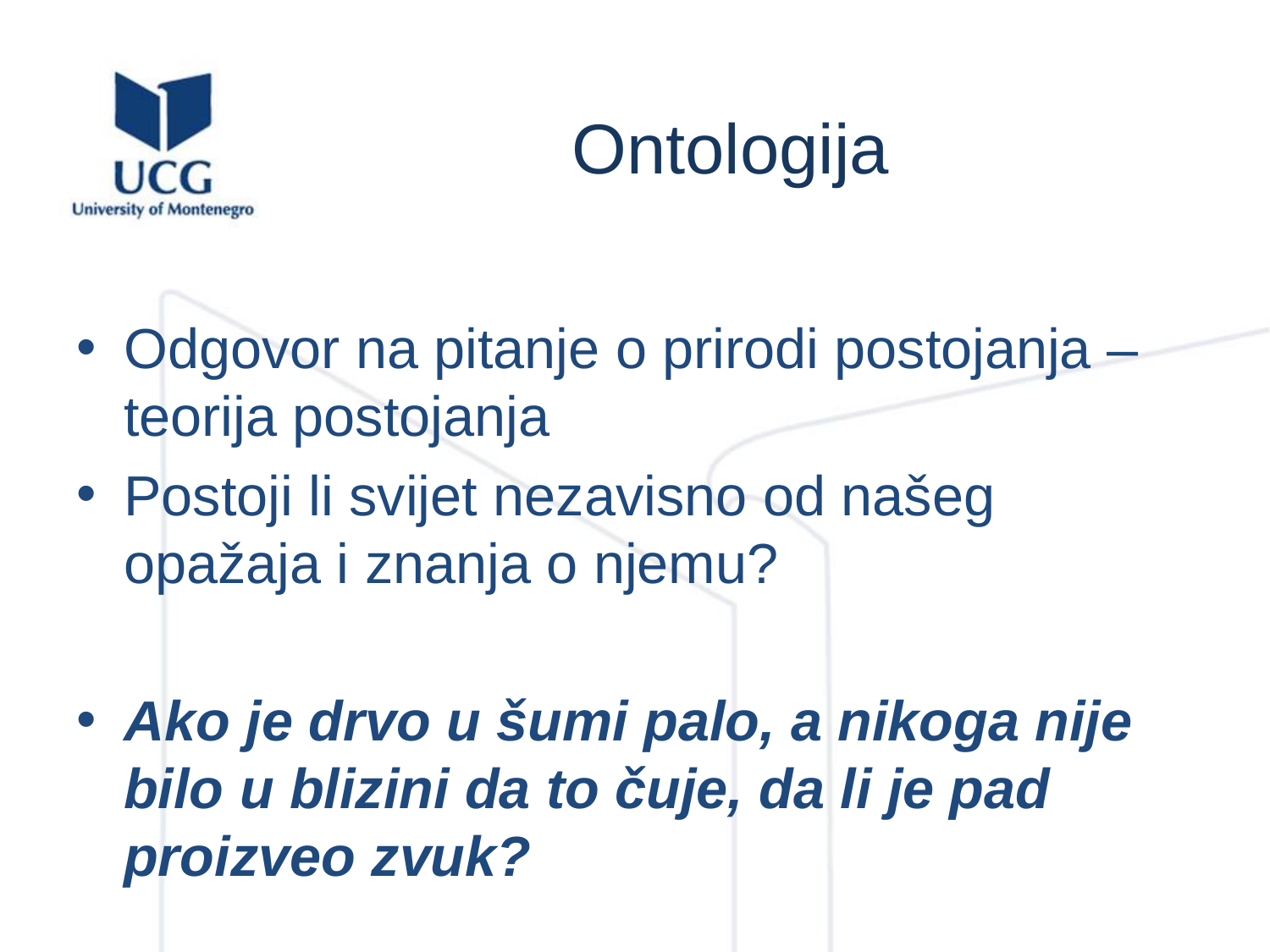

# Ontologija
Odgovor na pitanje o prirodi postojanja – teorija postojanja
Postoji li svijet nezavisno od našeg opažaja i znanja o njemu?

Ako je drvo u šumi palo, a nikoga nije bilo u blizini da to čuje, da li je pad proizveo zvuk?